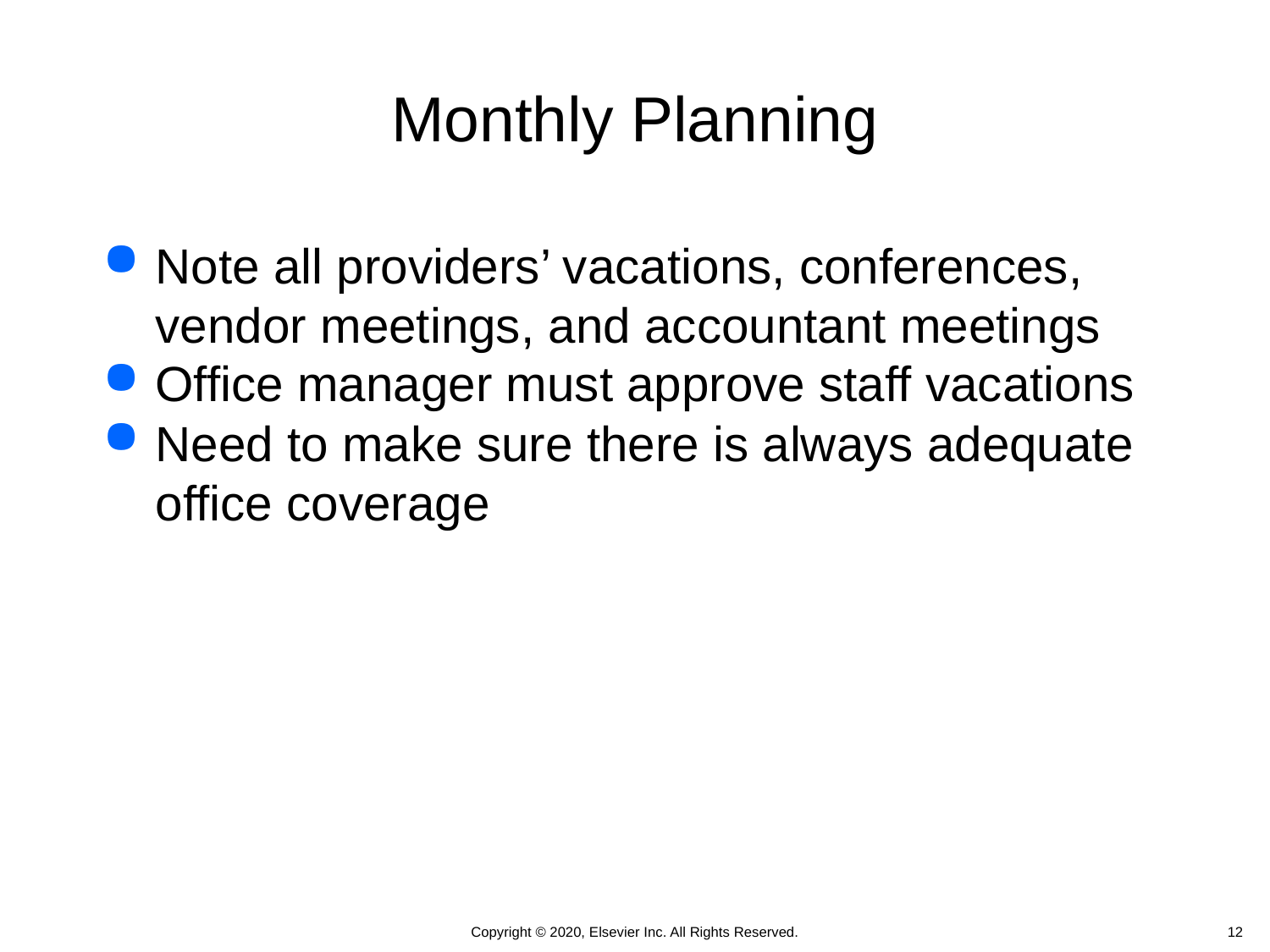

# Monthly Planning
Note all providers’ vacations, conferences, vendor meetings, and accountant meetings
Office manager must approve staff vacations
Need to make sure there is always adequate office coverage
 12